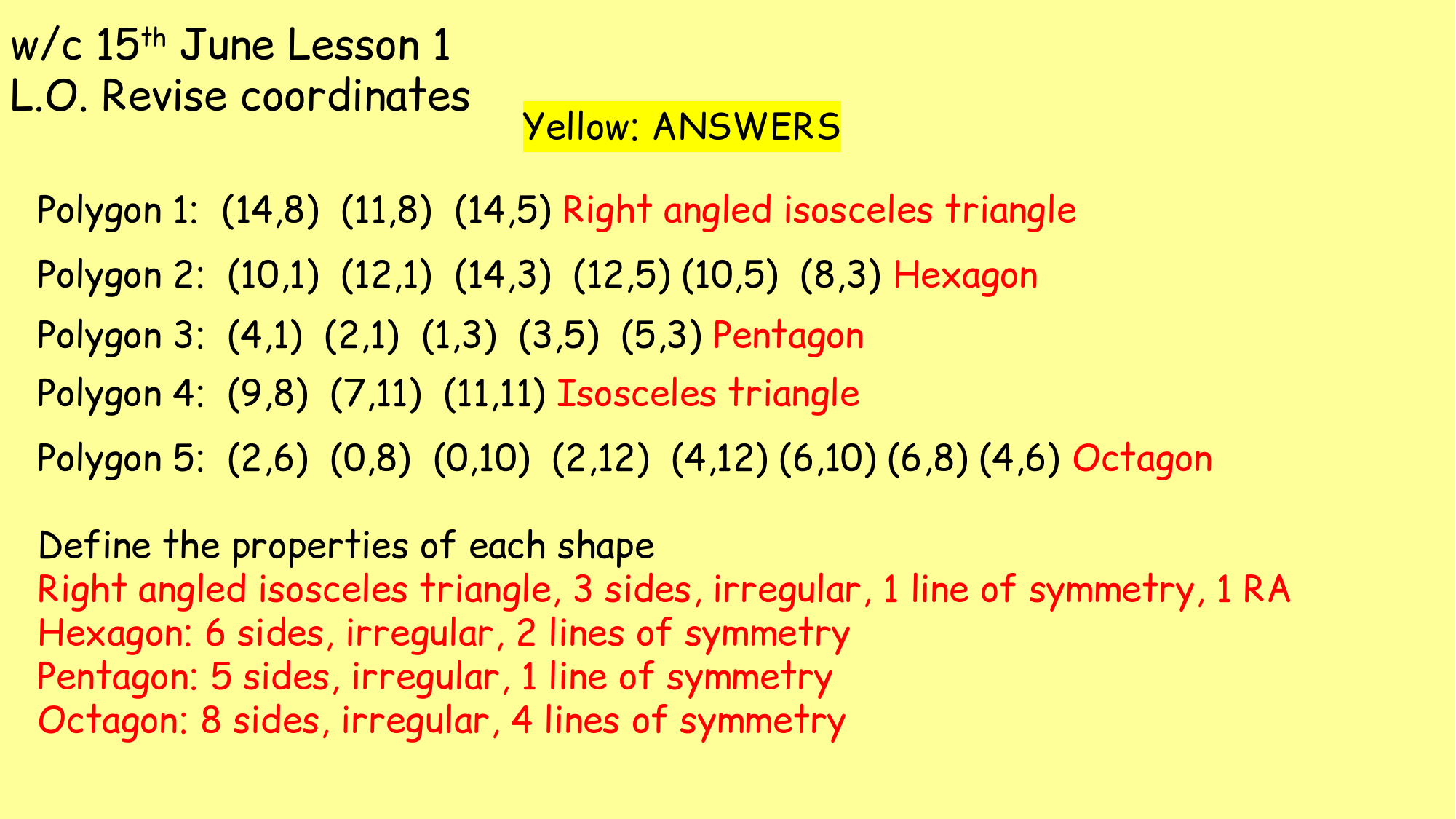

w/c 15th June Lesson 1
L.O. Revise coordinates
Yellow: ANSWERS
Polygon 1:  (14,8)  (11,8)  (14,5) Right angled isosceles triangle

Polygon 2:  (10,1)  (12,1)  (14,3)  (12,5) (10,5)  (8,3) Hexagon

Polygon 3:  (4,1)  (2,1)  (1,3)  (3,5)  (5,3) Pentagon

Polygon 4:  (9,8)  (7,11)  (11,11) Isosceles triangle

Polygon 5:  (2,6)  (0,8)  (0,10)  (2,12)  (4,12) (6,10) (6,8) (4,6) Octagon

Define the properties of each shape
Right angled isosceles triangle, 3 sides, irregular, 1 line of symmetry, 1 RA
Hexagon: 6 sides, irregular, 2 lines of symmetry
Pentagon: 5 sides, irregular, 1 line of symmetry
Octagon: 8 sides, irregular, 4 lines of symmetry